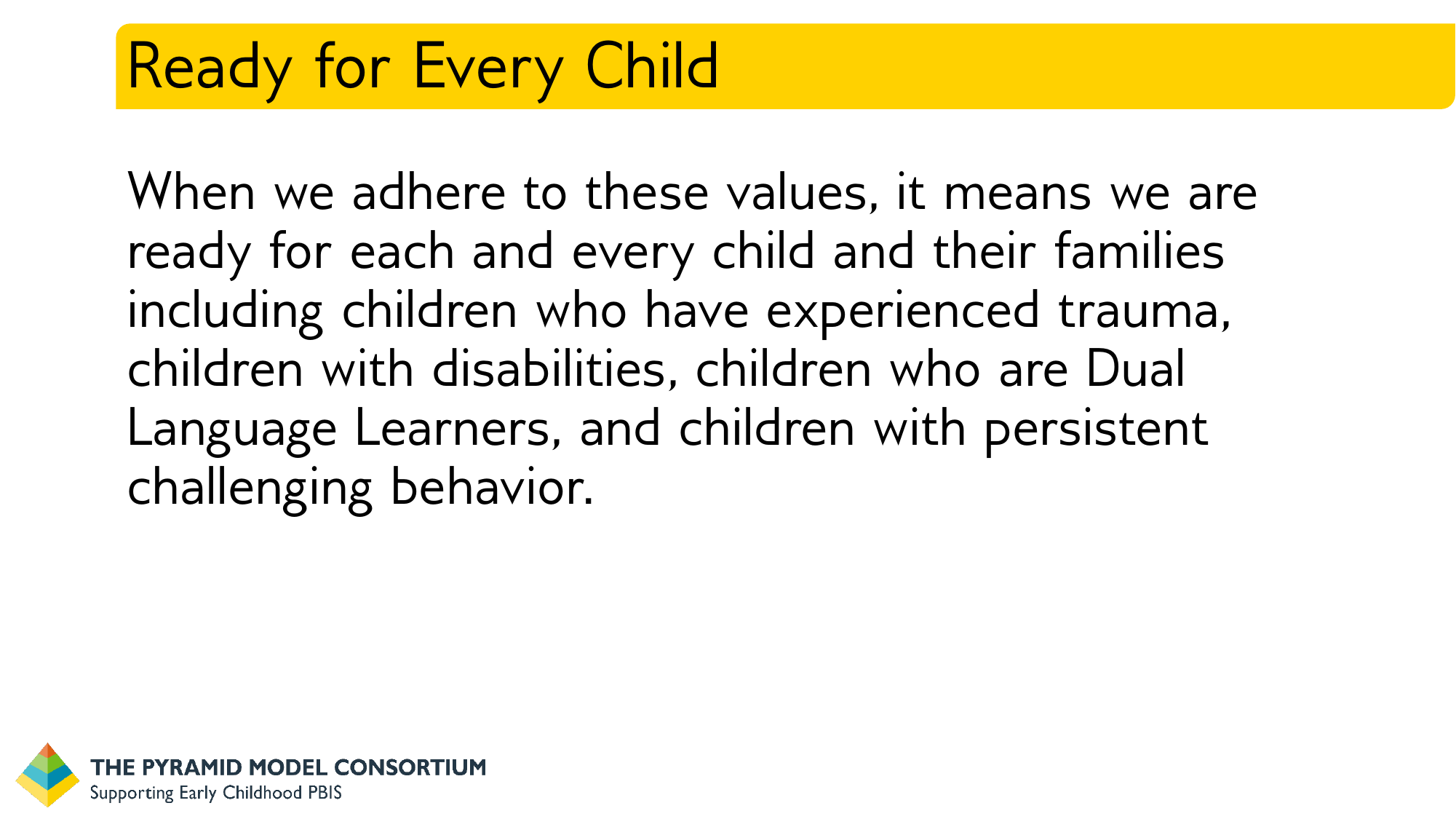

# Ready for Every Child
When we adhere to these values, it means we are ready for each and every child and their families including children who have experienced trauma, children with disabilities, children who are Dual Language Learners, and children with persistent challenging behavior.